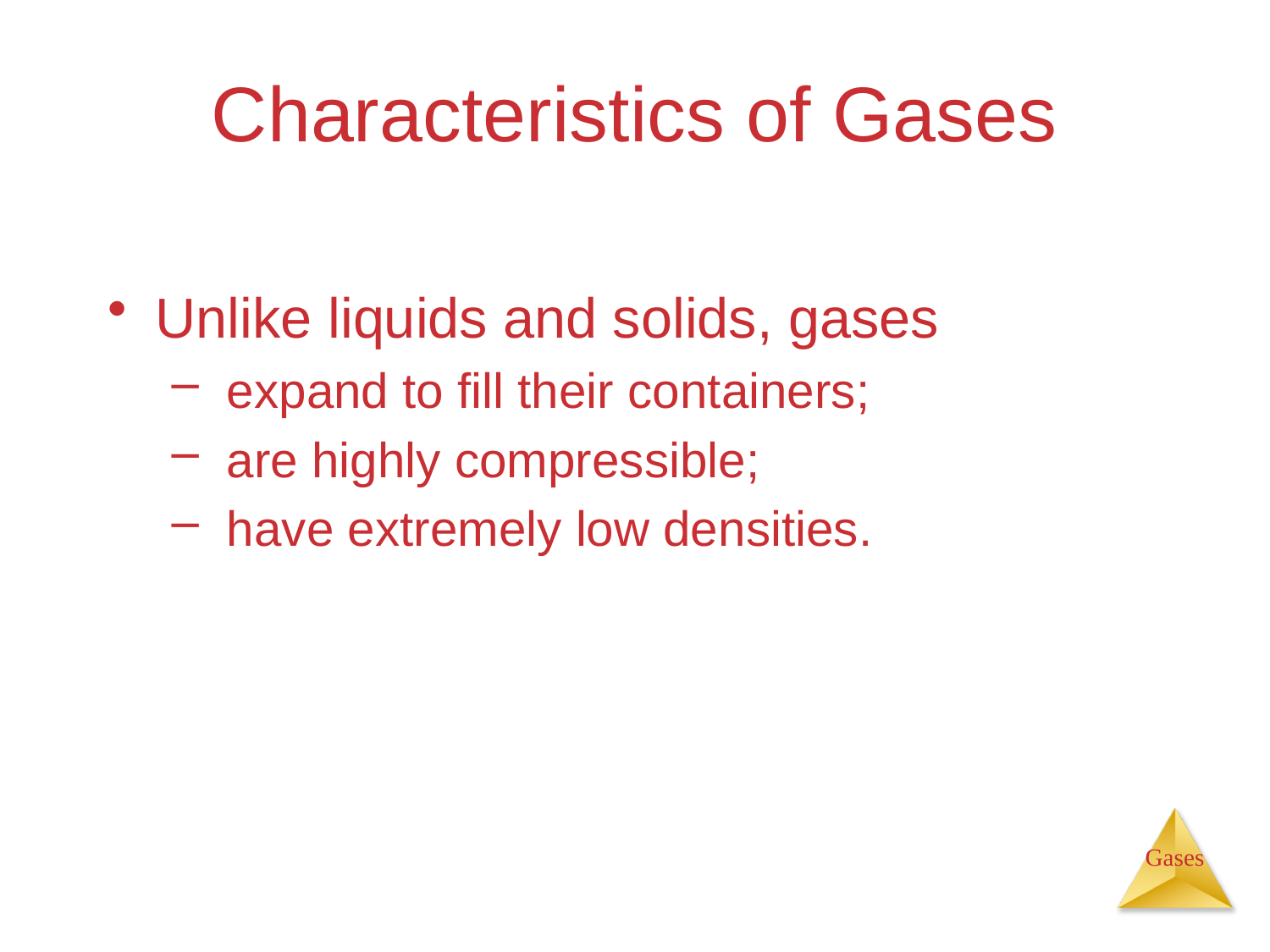

# Characteristics of Gases
Unlike liquids and solids, gases
expand to fill their containers;
are highly compressible;
have extremely low densities.